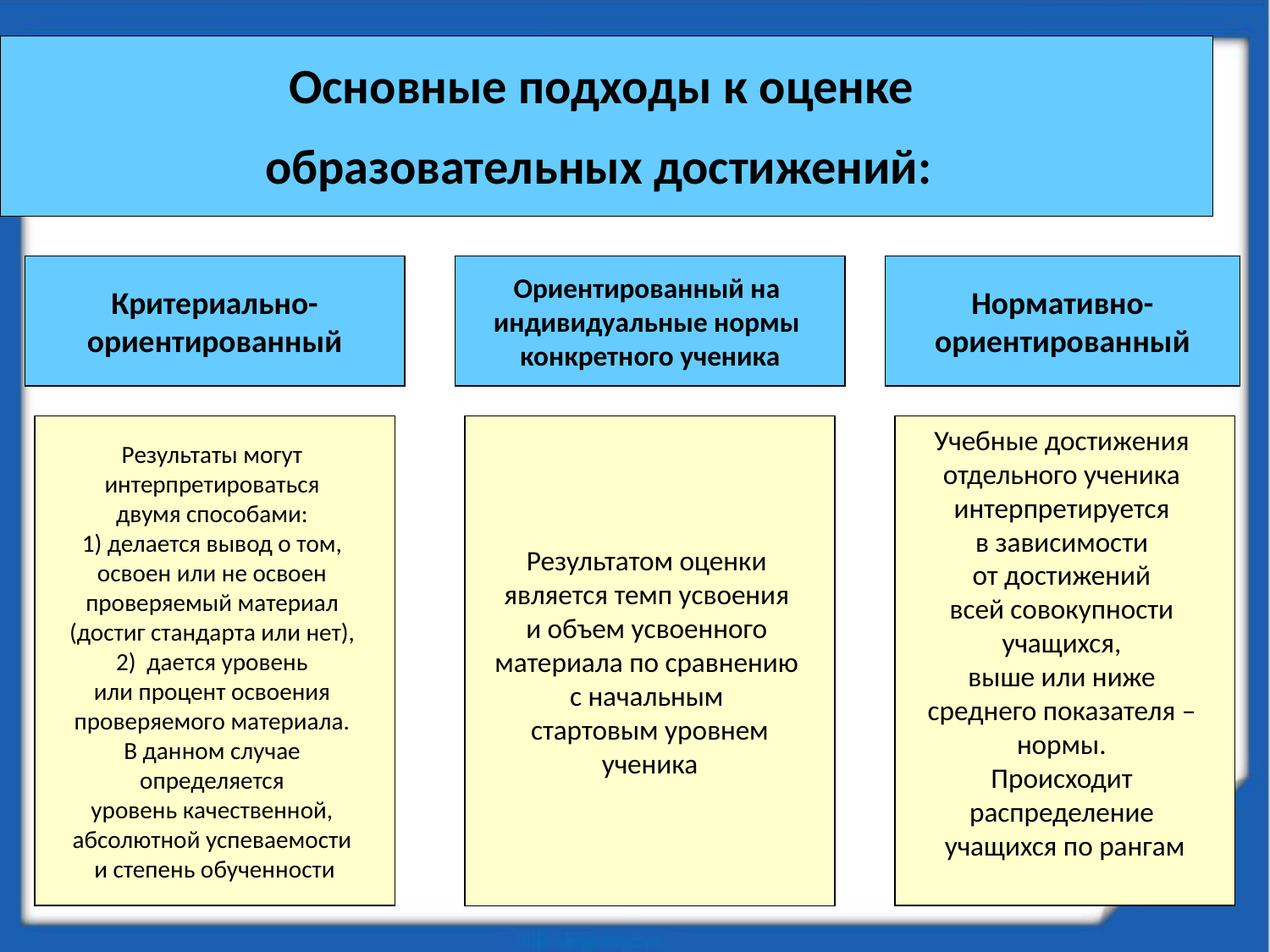

Основные подходы к оценке
образовательных достижений:
Критериально-
ориентированный
Ориентированный на
индивидуальные нормы
конкретного ученика
Нормативно-
ориентированный
Результаты могут
интерпретироваться
двумя способами:
1) делается вывод о том,
освоен или не освоен
проверяемый материал
(достиг стандарта или нет),
2)  дается уровень
или процент освоения
проверяемого материала.
В данном случае
определяется
уровень качественной,
абсолютной успеваемости
и степень обученности
Результатом оценки
является темп усвоения
и объем усвоенного
материала по сравнению
с начальным
стартовым уровнем
ученика
Учебные достижения
отдельного ученика
интерпретируется
в зависимости
от достижений
всей совокупности
учащихся,
выше или ниже
среднего показателя –
нормы.
Происходит
распределение
учащихся по рангам